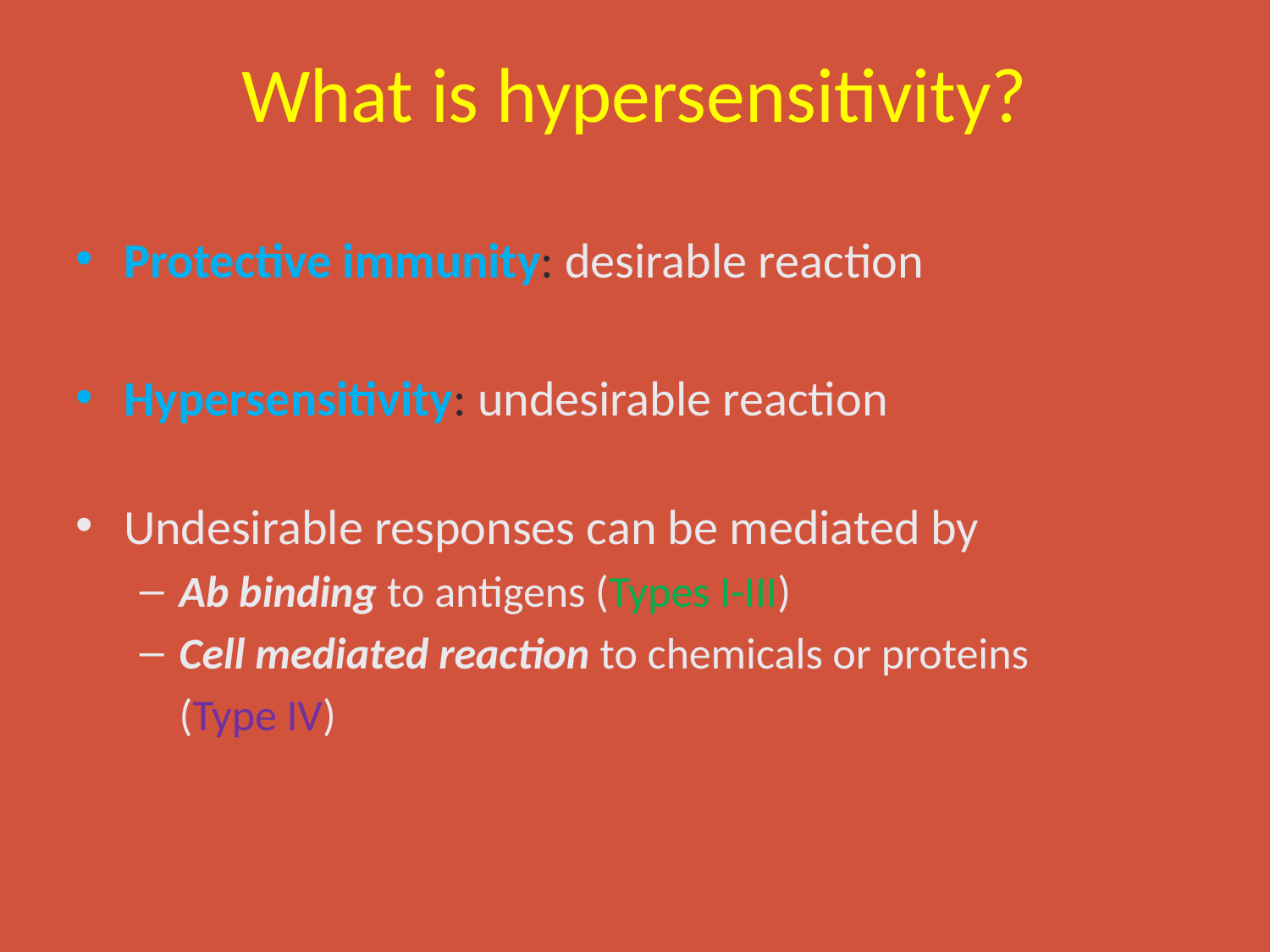

What is hypersensitivity?
Protective immunity: desirable reaction

Hypersensitivity: undesirable reaction

Undesirable responses can be mediated by
Ab binding to antigens (Types I-III)
Cell mediated reaction to chemicals or proteins
	(Type IV)